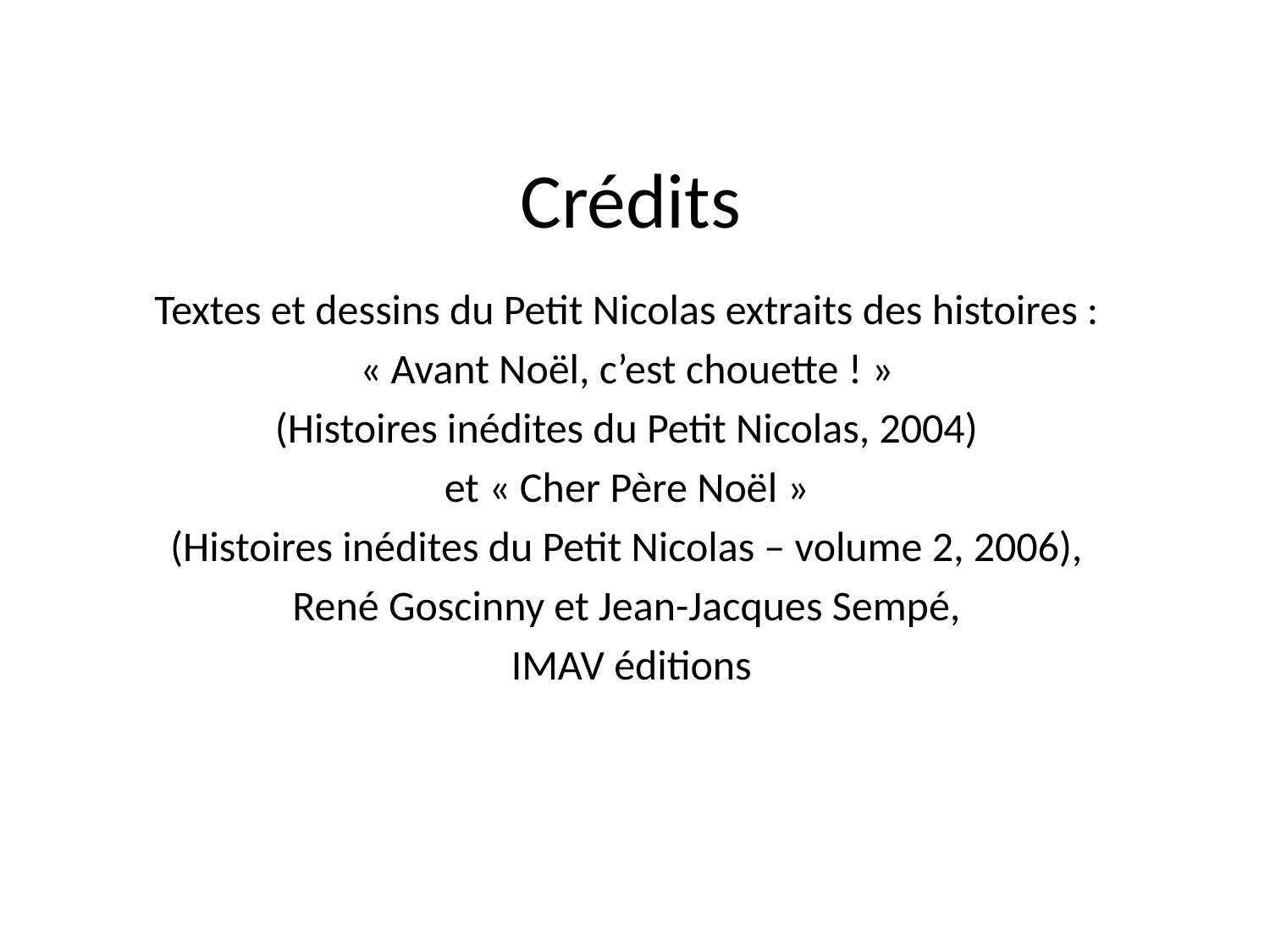

# Crédits
Textes et dessins du Petit Nicolas extraits des histoires :
« Avant Noël, c’est chouette ! »
(Histoires inédites du Petit Nicolas, 2004)
et « Cher Père Noël »
(Histoires inédites du Petit Nicolas – volume 2, 2006),
René Goscinny et Jean-Jacques Sempé,
IMAV éditions